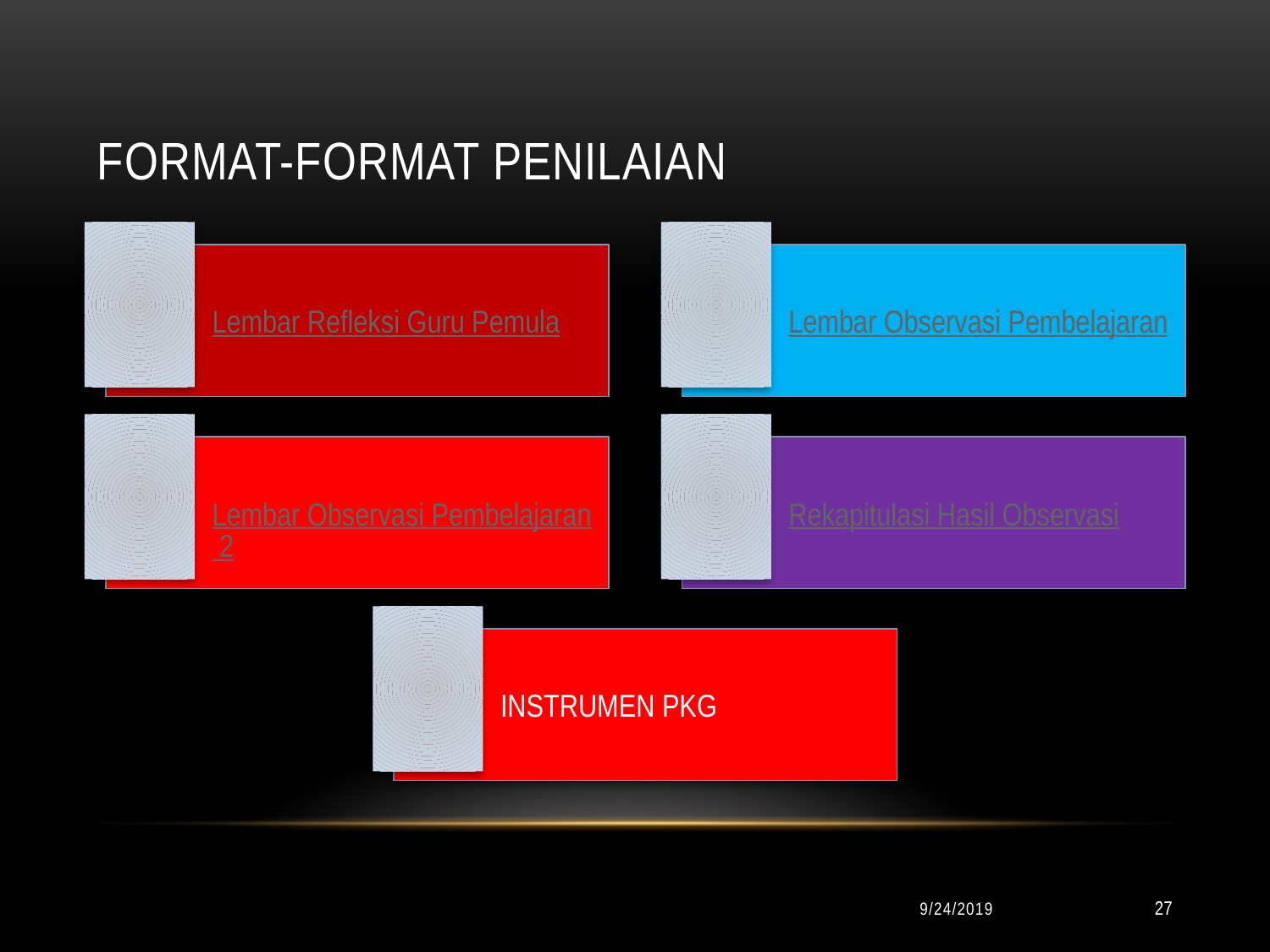

# Format-format Penilaian
Lembar Refleksi Guru Pemula
Lembar Observasi Pembelajaran
Rekapitulasi Hasil Observasi
INSTRUMEN PKG
Lembar Observasi Pembelajaran 2
9/24/2019
27